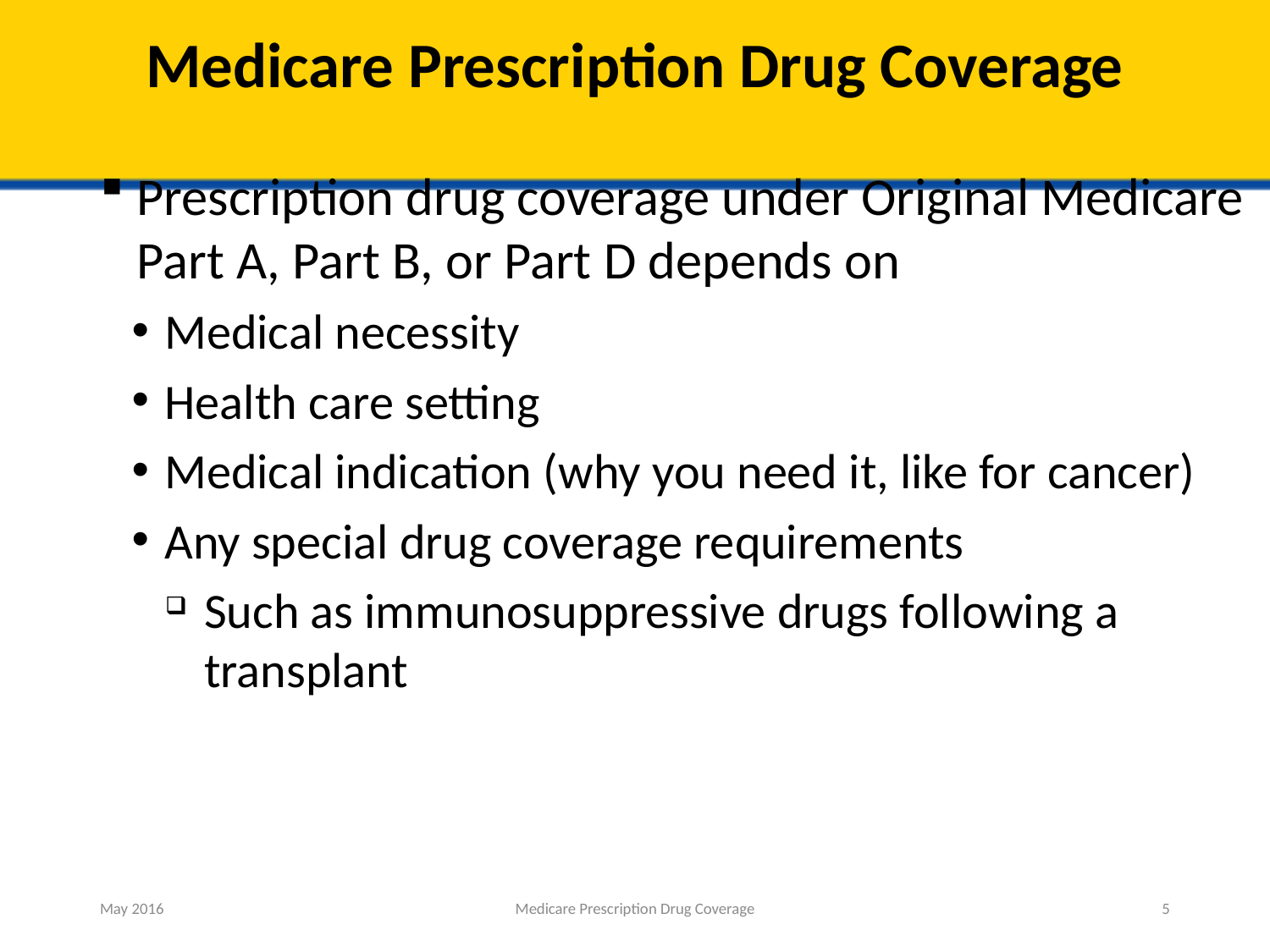

# Medicare Prescription Drug Coverage
Prescription drug coverage under Original Medicare Part A, Part B, or Part D depends on
Medical necessity
Health care setting
Medical indication (why you need it, like for cancer)
Any special drug coverage requirements
Such as immunosuppressive drugs following a transplant
May 2016
Medicare Prescription Drug Coverage
5